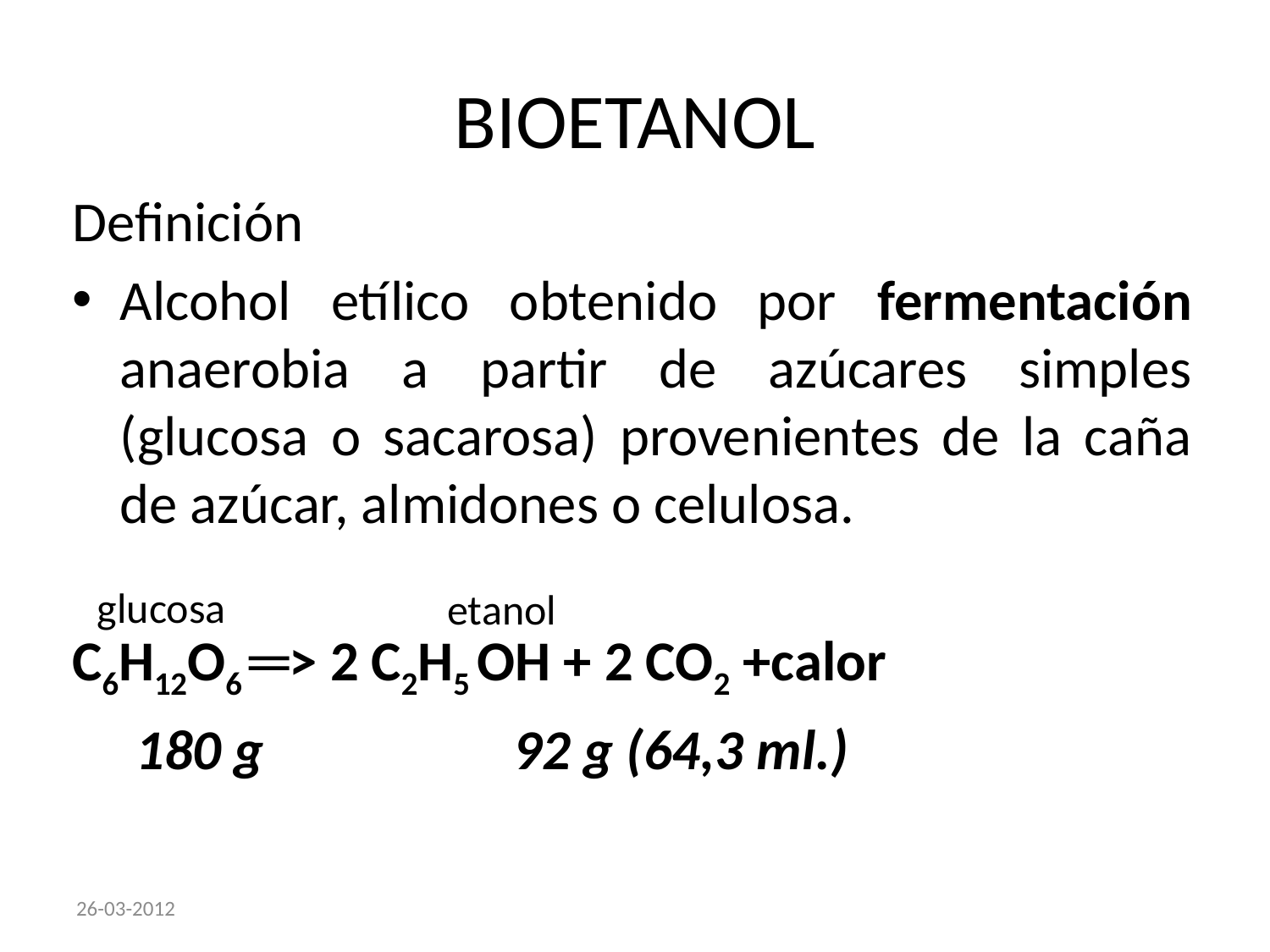

BIOETANOL
Definición
Alcohol etílico obtenido por fermentación anaerobia a partir de azúcares simples (glucosa o sacarosa) provenientes de la caña de azúcar, almidones o celulosa.

C6H12O6 ═> 2 C2H5 OH + 2 CO2 +calor
     180 g 		 92 g (64,3 ml.)

glucosa
etanol
26-03-2012